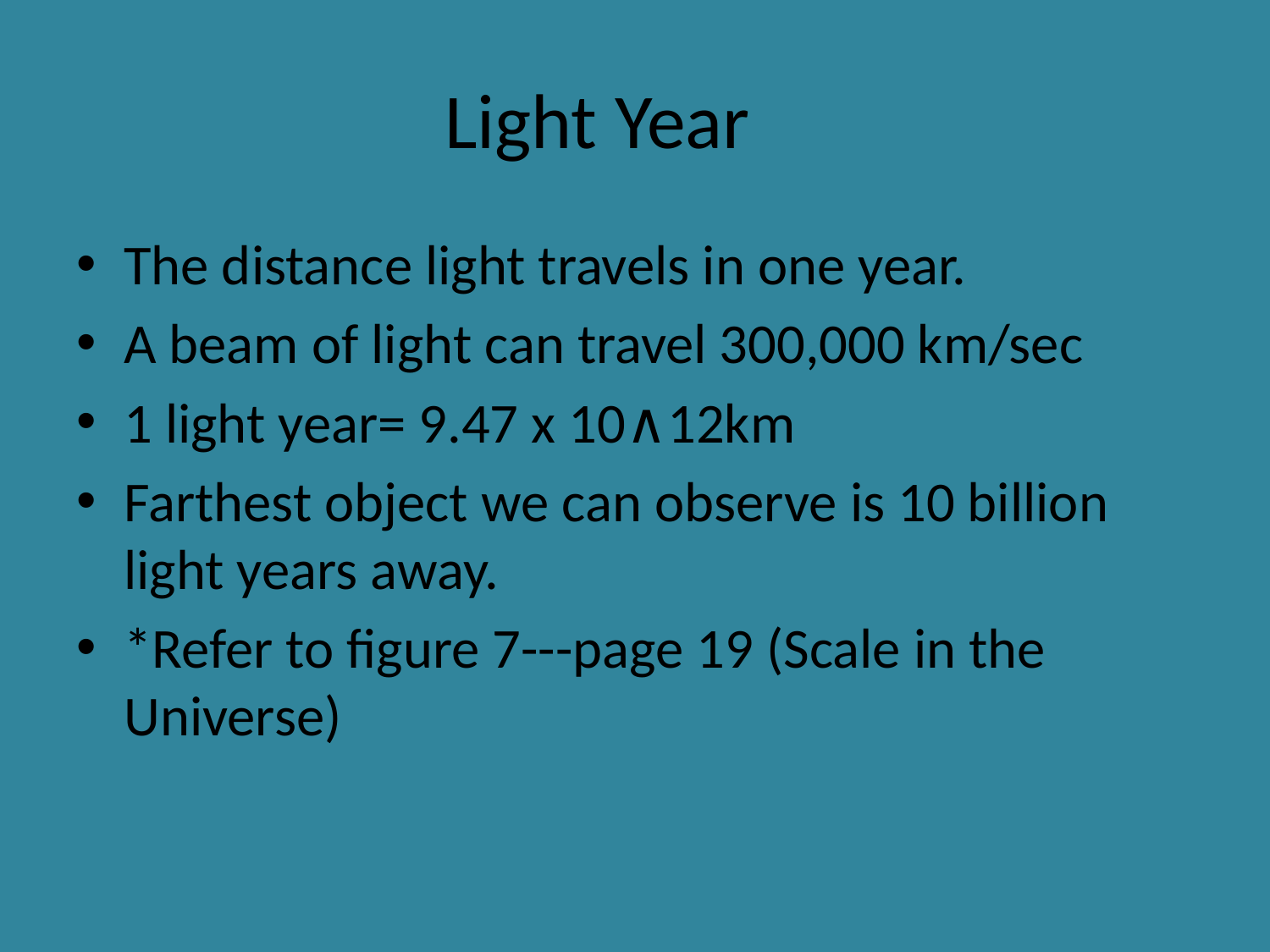

# Light Year
The distance light travels in one year.
A beam of light can travel 300,000 km/sec
1 light year= 9.47 x 10∧12km
Farthest object we can observe is 10 billion light years away.
*Refer to figure 7---page 19 (Scale in the Universe)